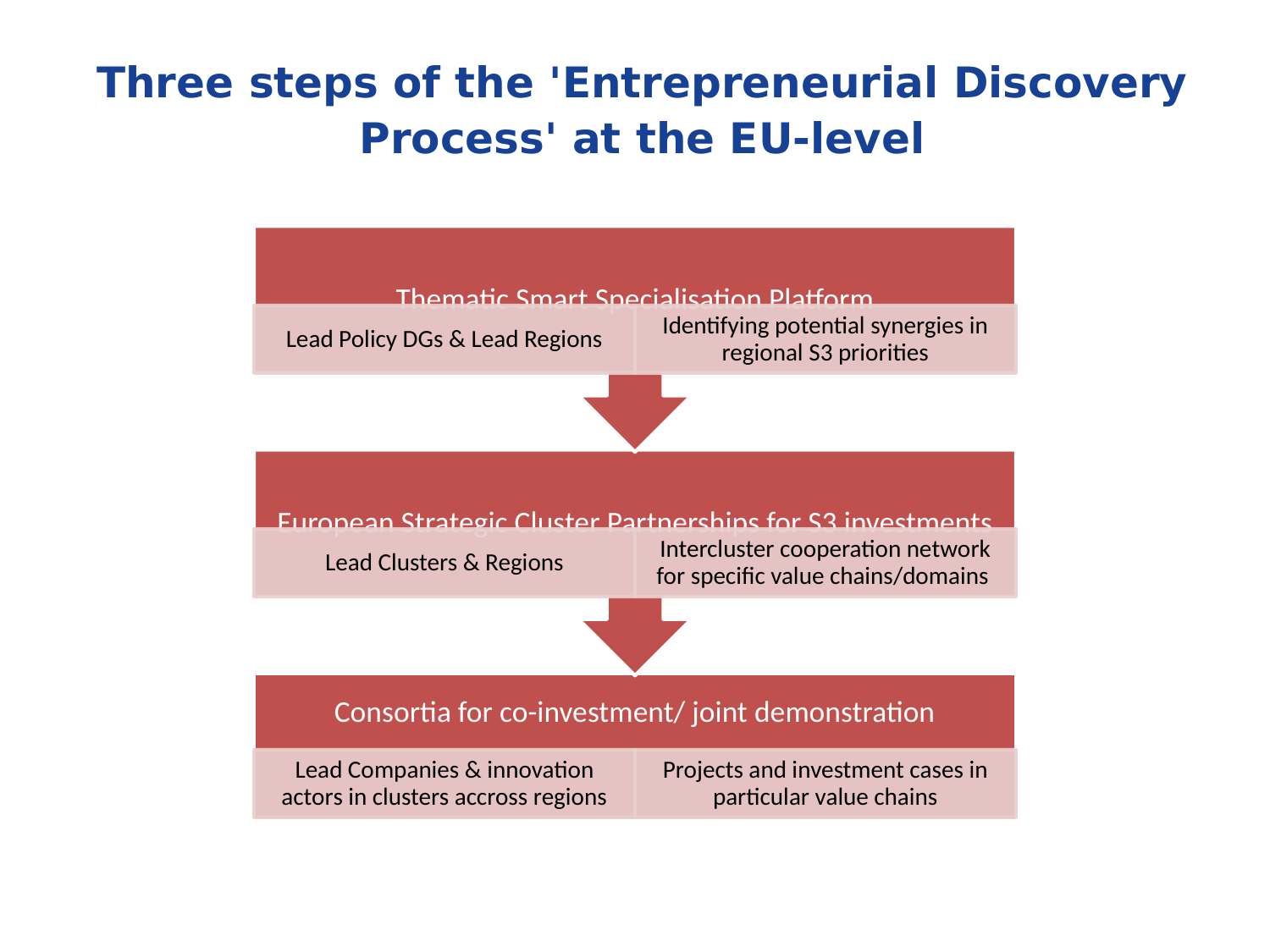

# Three steps of the 'Entrepreneurial Discovery Process' at the EU-level
Consortia for co-investment/ joint demonstration
Lead Companies & innovation actors in clusters accross regions
Projects and investment cases in particular value chains
European Strategic Cluster Partnerships for S3 investments
Lead Clusters & Regions
Intercluster cooperation network for specific value chains/domains
Thematic Smart Specialisation Platform
Lead Policy DGs & Lead Regions
Identifying potential synergies in regional S3 priorities